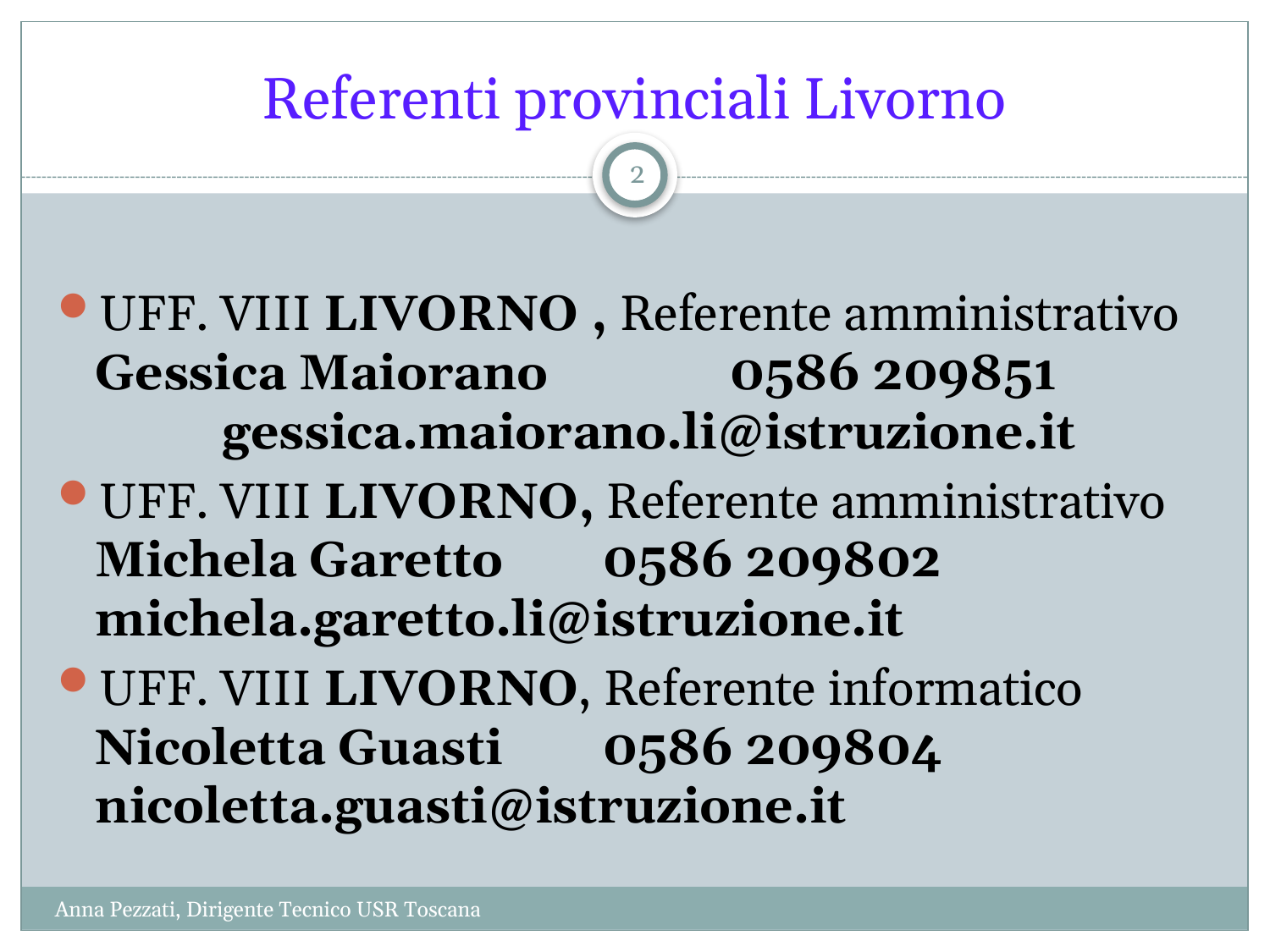

# Referenti provinciali Livorno
2

UFF. VIII LIVORNO , Referente amministrativo  Gessica Maiorano		0586 209851		gessica.maiorano.li@istruzione.it
UFF. VIII LIVORNO, Referente amministrativo Michela Garetto	0586 209802	 	michela.garetto.li@istruzione.it
UFF. VIII LIVORNO, Referente informatico      Nicoletta Guasti	0586 209804	 	nicoletta.guasti@istruzione.it

Anna Pezzati, Dirigente Tecnico USR Toscana